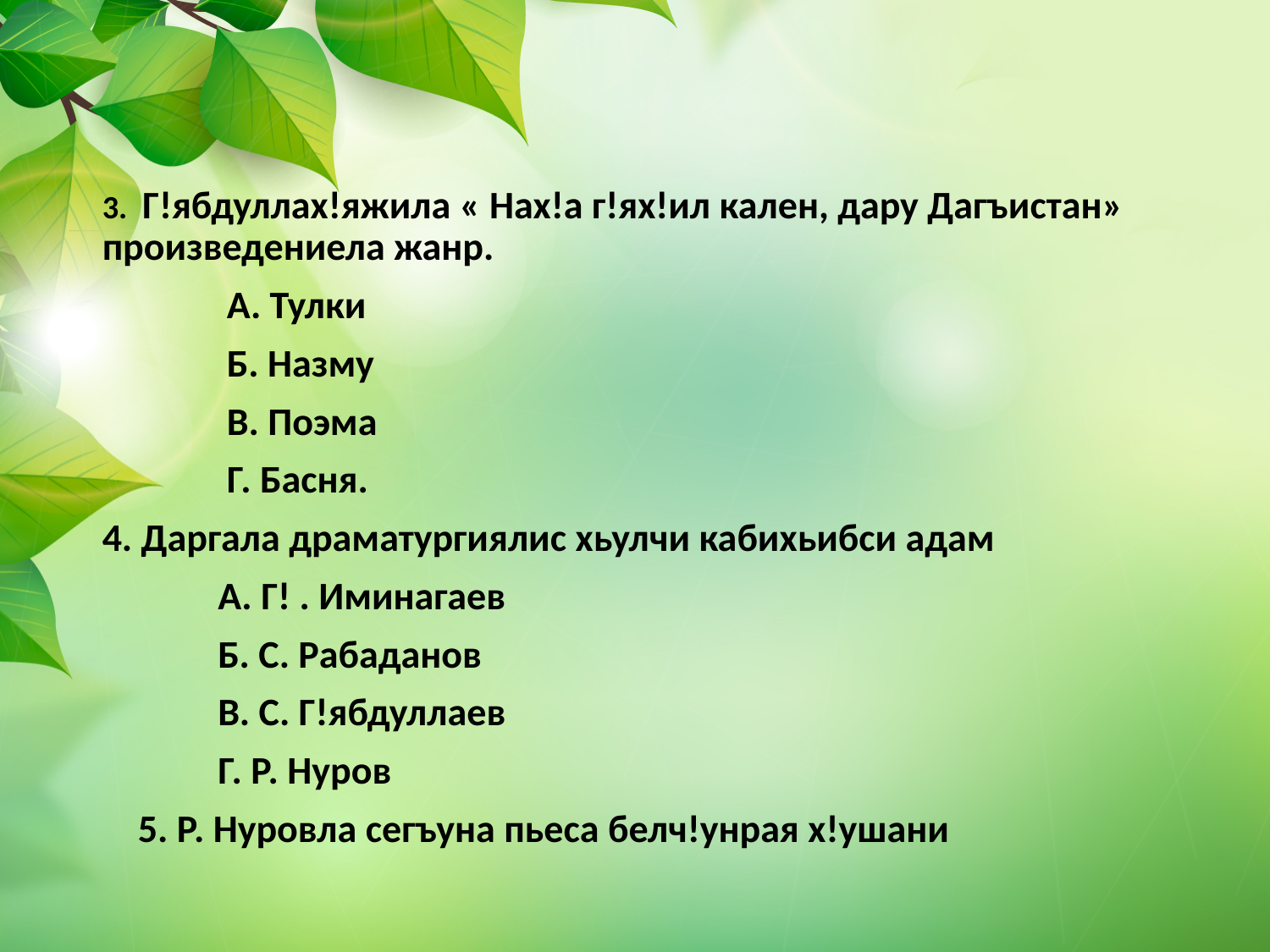

3.  Г!ябдуллах!яжила « Нах!а г!ях!ил кален, дару Дагъистан» произведениела жанр.
              А. Тулки
              Б. Назму
              В. Поэма
              Г. Басня.
4. Даргала драматургиялис хьулчи кабихьибси адам
             А. Г! . Иминагаев
             Б. С. Рабаданов
             В. С. Г!ябдуллаев
             Г. Р. Нуров
    5. Р. Нуровла сегъуна пьеса белч!унрая х!ушани